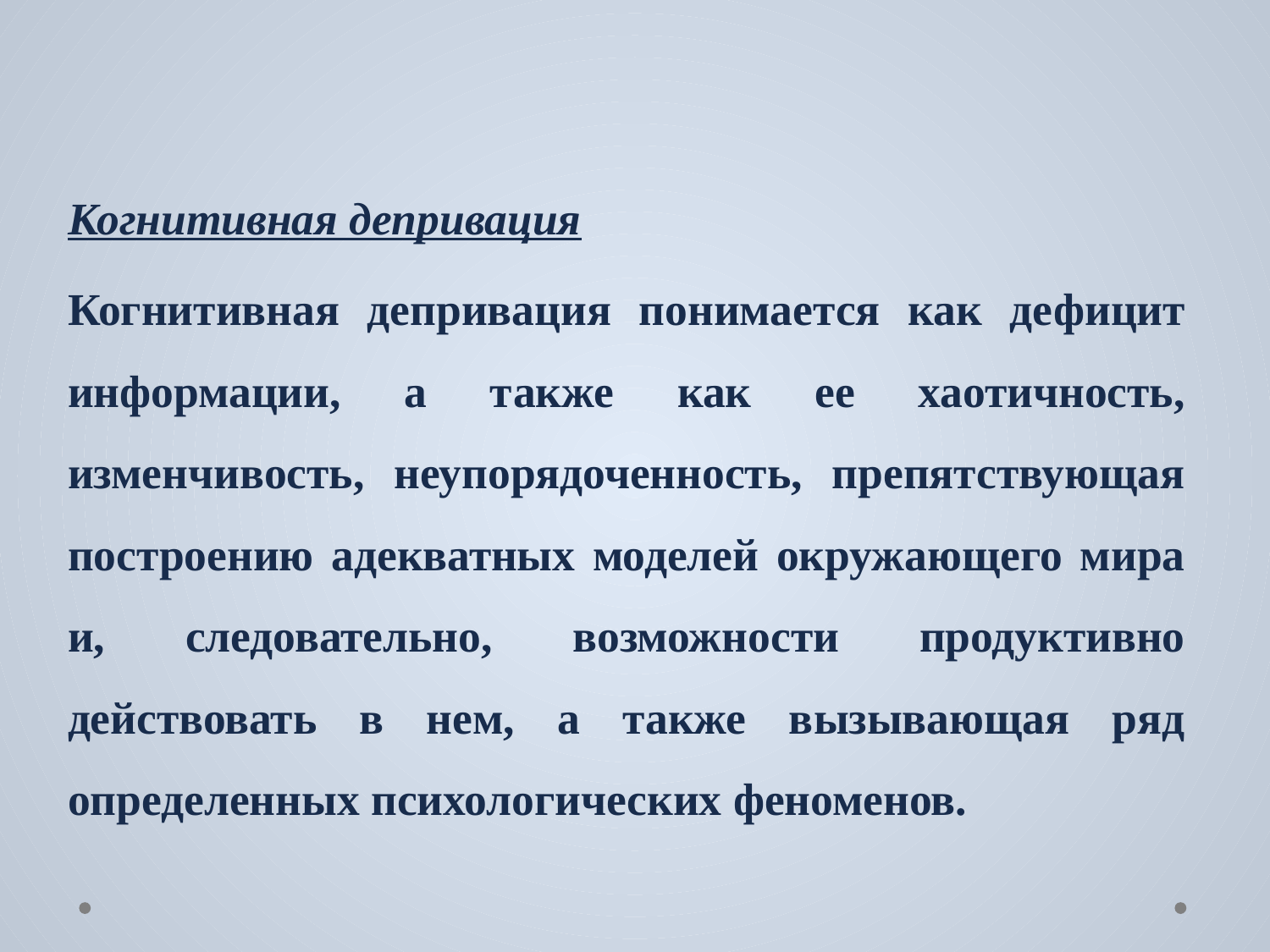

Когнитивная депривация
Когнитивная депривация понимается как дефицит информации, а также как ее хаотичность, изменчивость, неупорядоченность, препятствующая построению адекватных моделей окружающего мира и, следовательно, возможности продуктивно действовать в нем, а также вызывающая ряд определенных психологических феноменов.